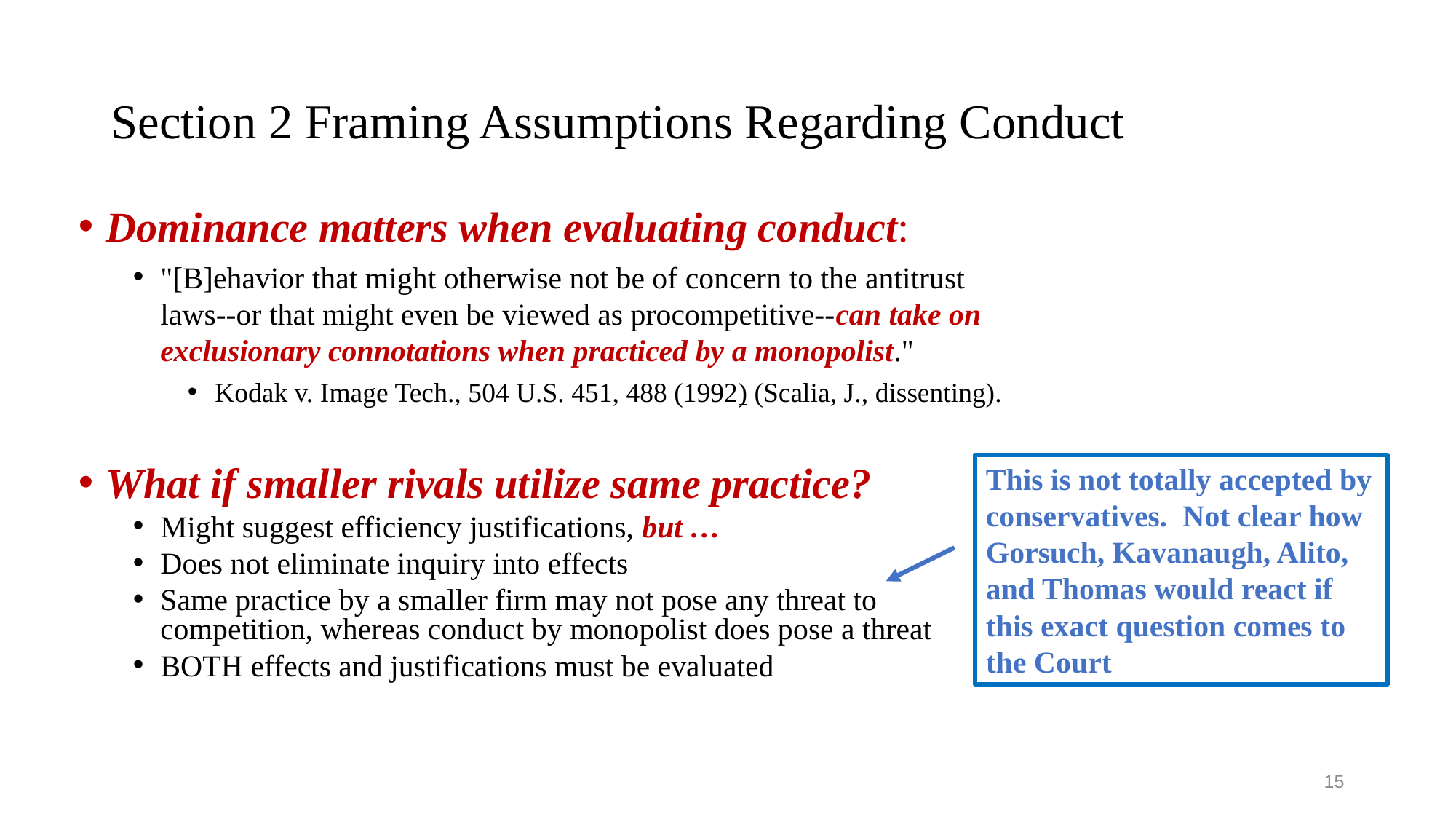

# Section 2 Framing Assumptions Regarding Conduct
Dominance matters when evaluating conduct:
"[B]ehavior that might otherwise not be of concern to the antitrust laws--or that might even be viewed as procompetitive--can take on exclusionary connotations when practiced by a monopolist."
Kodak v. Image Tech., 504 U.S. 451, 488 (1992) (Scalia, J., dissenting).
What if smaller rivals utilize same practice?
Might suggest efficiency justifications, but …
Does not eliminate inquiry into effects
Same practice by a smaller firm may not pose any threat to competition, whereas conduct by monopolist does pose a threat
BOTH effects and justifications must be evaluated
This is not totally accepted by conservatives.  Not clear how Gorsuch, Kavanaugh, Alito, and Thomas would react if this exact question comes to the Court

15